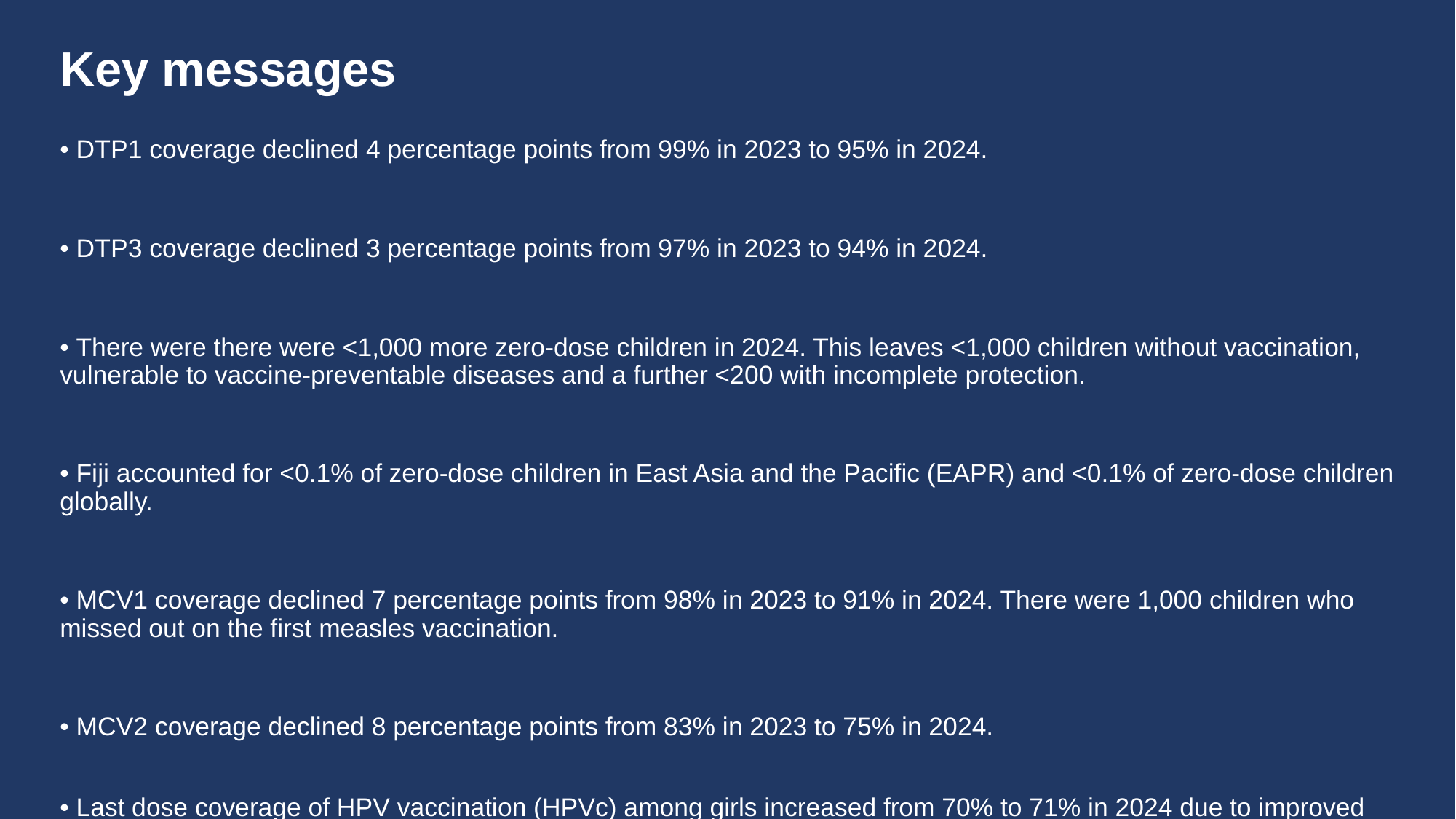

# Key messages
• DTP1 coverage declined 4 percentage points from 99% in 2023 to 95% in 2024.

• DTP3 coverage declined 3 percentage points from 97% in 2023 to 94% in 2024.

• There were there were <1,000 more zero-dose children in 2024. This leaves <1,000 children without vaccination, vulnerable to vaccine-preventable diseases and a further <200 with incomplete protection.

• Fiji accounted for <0.1% of zero-dose children in East Asia and the Pacific (EAPR) and <0.1% of zero-dose children globally.

• MCV1 coverage declined 7 percentage points from 98% in 2023 to 91% in 2024. There were 1,000 children who missed out on the first measles vaccination.

• MCV2 coverage declined 8 percentage points from 83% in 2023 to 75% in 2024.

• Last dose coverage of HPV vaccination (HPVc) among girls increased from 70% to 71% in 2024 due to improved programme performance.